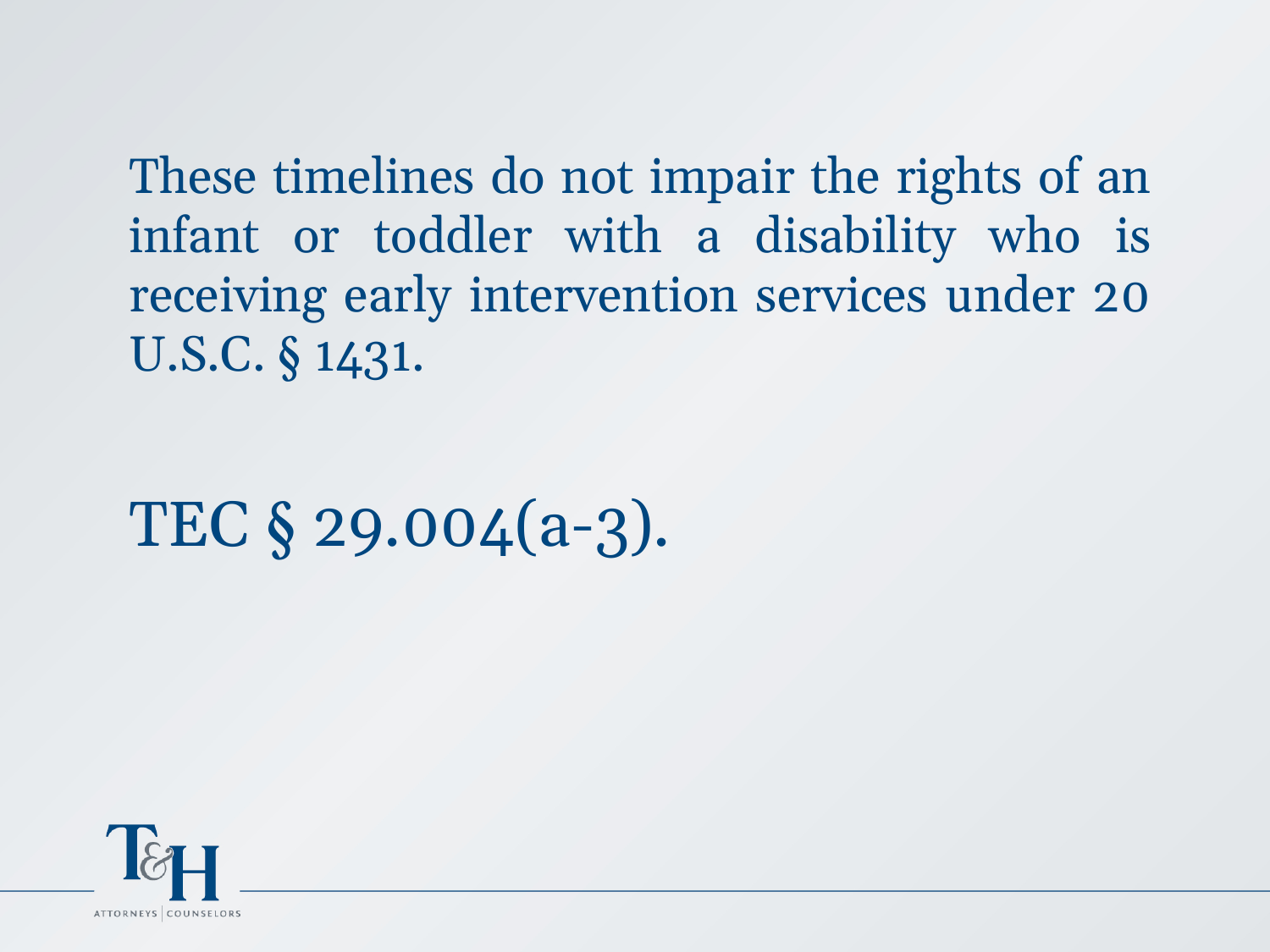

These timelines do not impair the rights of an infant or toddler with a disability who is receiving early intervention services under 20 U.S.C. § 1431.

TEC § 29.004(a-3).